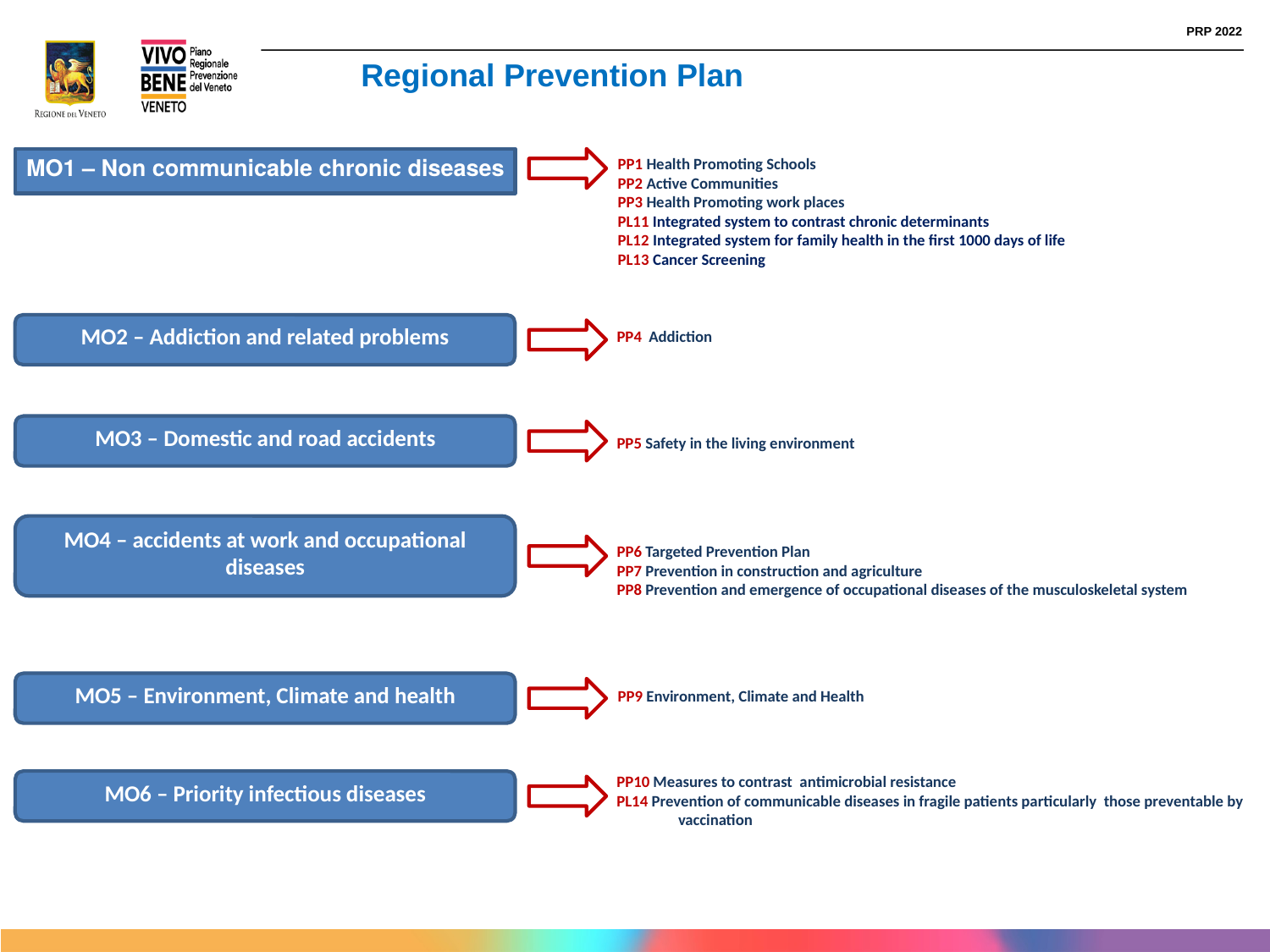

Regional Prevention Plan
MO1 – Non communicable chronic diseases

PP1 Health Promoting Schools
PP2 Active Communities
PP3 Health Promoting work places
PL11 Integrated system to contrast chronic determinants
PL12 Integrated system for family health in the first 1000 days of life
PL13 Cancer Screening
MO2 – Addiction and related problems

PP4  Addiction
MO3 – Domestic and road accidents

PP5 Safety in the living environment
MO4 – accidents at work and occupational diseases

PP6 Targeted Prevention Plan
PP7 Prevention in construction and agriculture
PP8 Prevention and emergence of occupational diseases of the musculoskeletal system
MO5 – Environment, Climate and health

PP9 Environment, Climate and Health
PP10 Measures to contrast  antimicrobial resistance
PL14 Prevention of communicable diseases in fragile patients particularly  those preventable by vaccination
MO6 – Priority infectious diseases